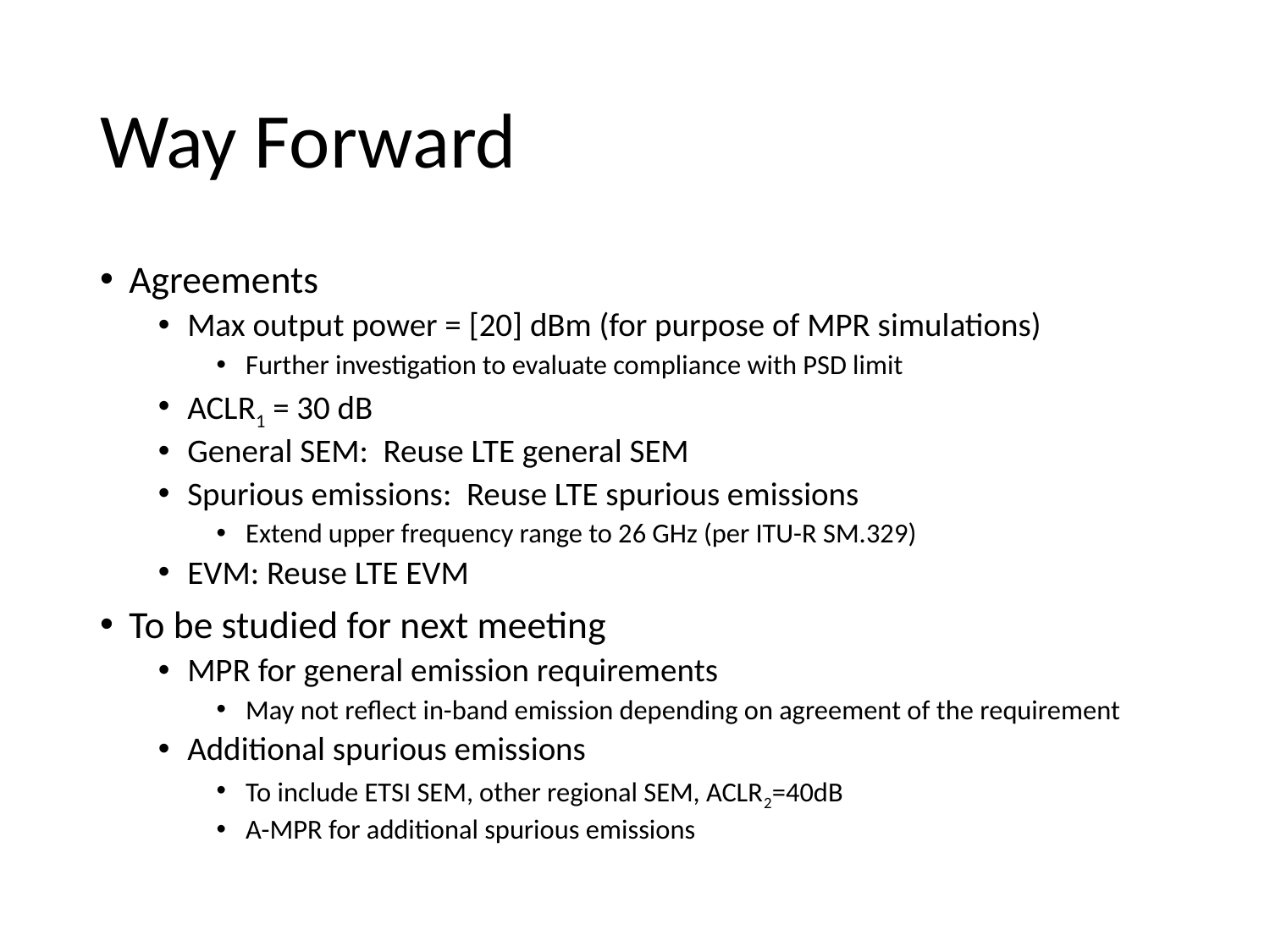

# Way Forward
Agreements
Max output power = [20] dBm (for purpose of MPR simulations)
Further investigation to evaluate compliance with PSD limit
ACLR1 = 30 dB
General SEM:  Reuse LTE general SEM
Spurious emissions:  Reuse LTE spurious emissions
Extend upper frequency range to 26 GHz (per ITU-R SM.329)
EVM: Reuse LTE EVM
To be studied for next meeting
MPR for general emission requirements
May not reflect in-band emission depending on agreement of the requirement
Additional spurious emissions
To include ETSI SEM, other regional SEM, ACLR2=40dB
A-MPR for additional spurious emissions